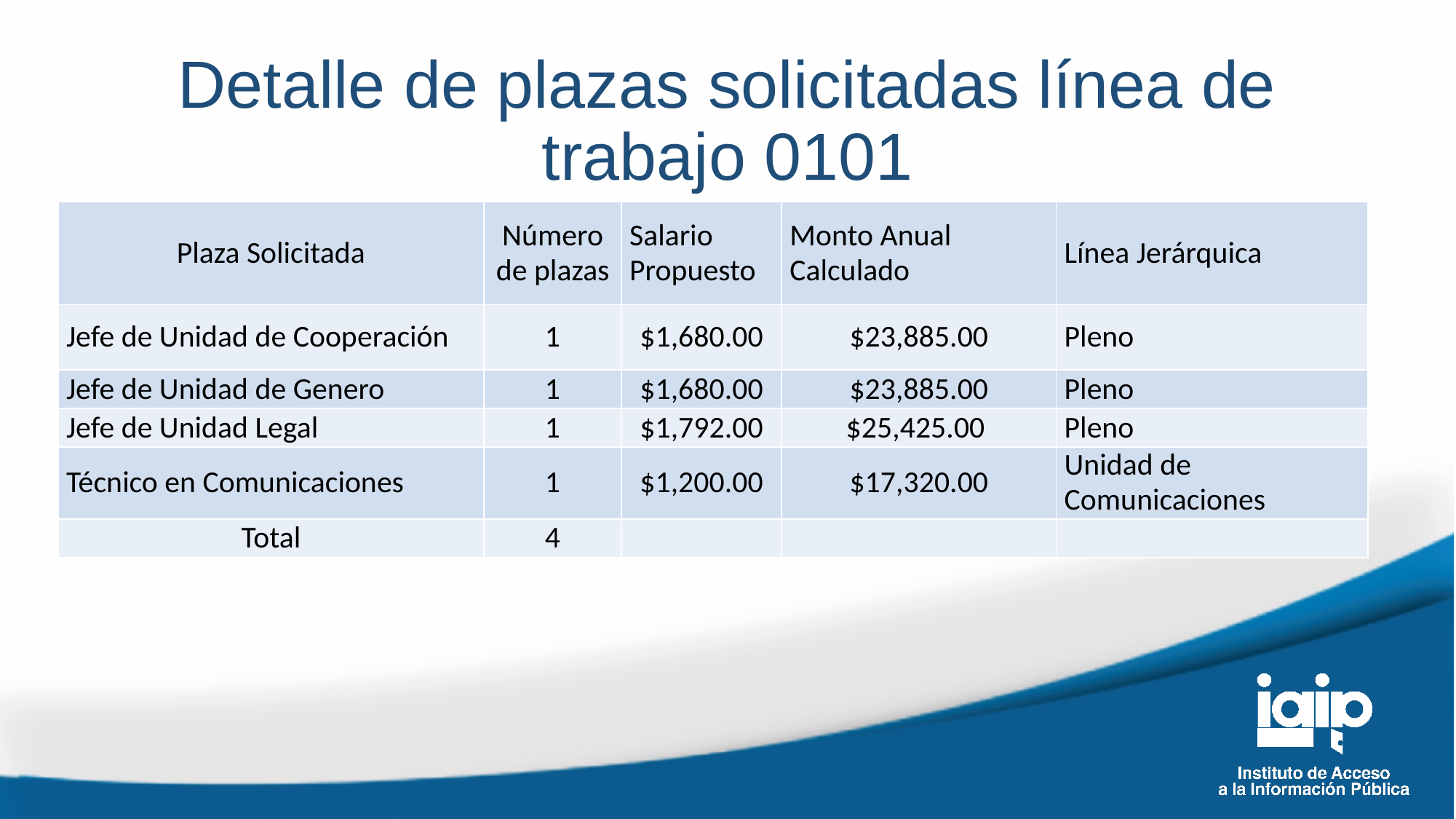

# Detalle de plazas solicitadas línea de trabajo 0101
| Plaza Solicitada | Número de plazas | Salario Propuesto | Monto Anual Calculado | Línea Jerárquica |
| --- | --- | --- | --- | --- |
| Jefe de Unidad de Cooperación | 1 | $1,680.00 | $23,885.00 | Pleno |
| Jefe de Unidad de Genero | 1 | $1,680.00 | $23,885.00 | Pleno |
| Jefe de Unidad Legal | 1 | $1,792.00 | $25,425.00 | Pleno |
| Técnico en Comunicaciones | 1 | $1,200.00 | $17,320.00 | Unidad de Comunicaciones |
| Total | 4 |  |  |  |